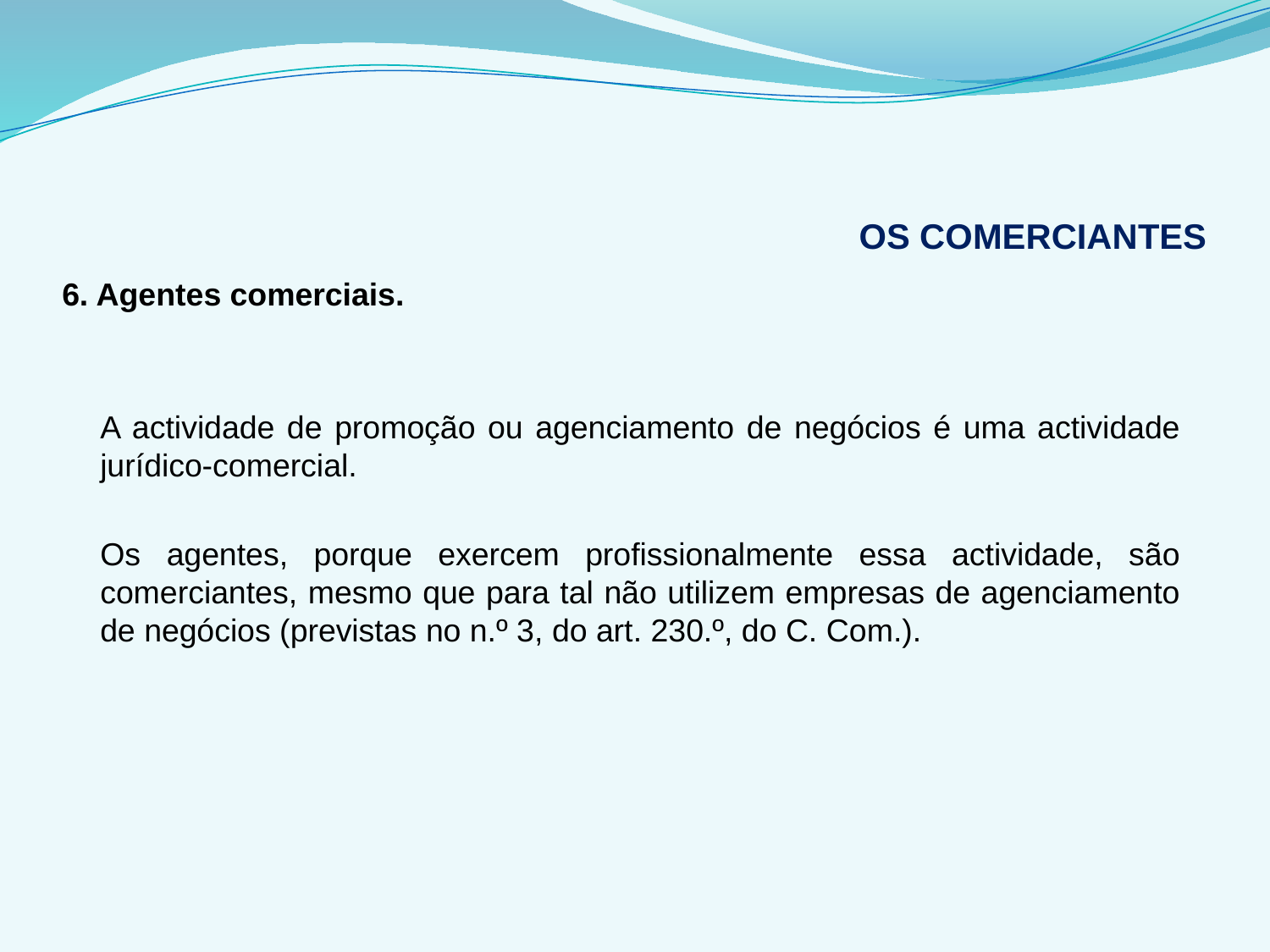

# OS COMERCIANTES
6. Agentes comerciais.

	A actividade de promoção ou agenciamento de negócios é uma actividade jurídico-comercial.

	Os agentes, porque exercem profissionalmente essa actividade, são comerciantes, mesmo que para tal não utilizem empresas de agenciamento de negócios (previstas no n.º 3, do art. 230.º, do C. Com.).